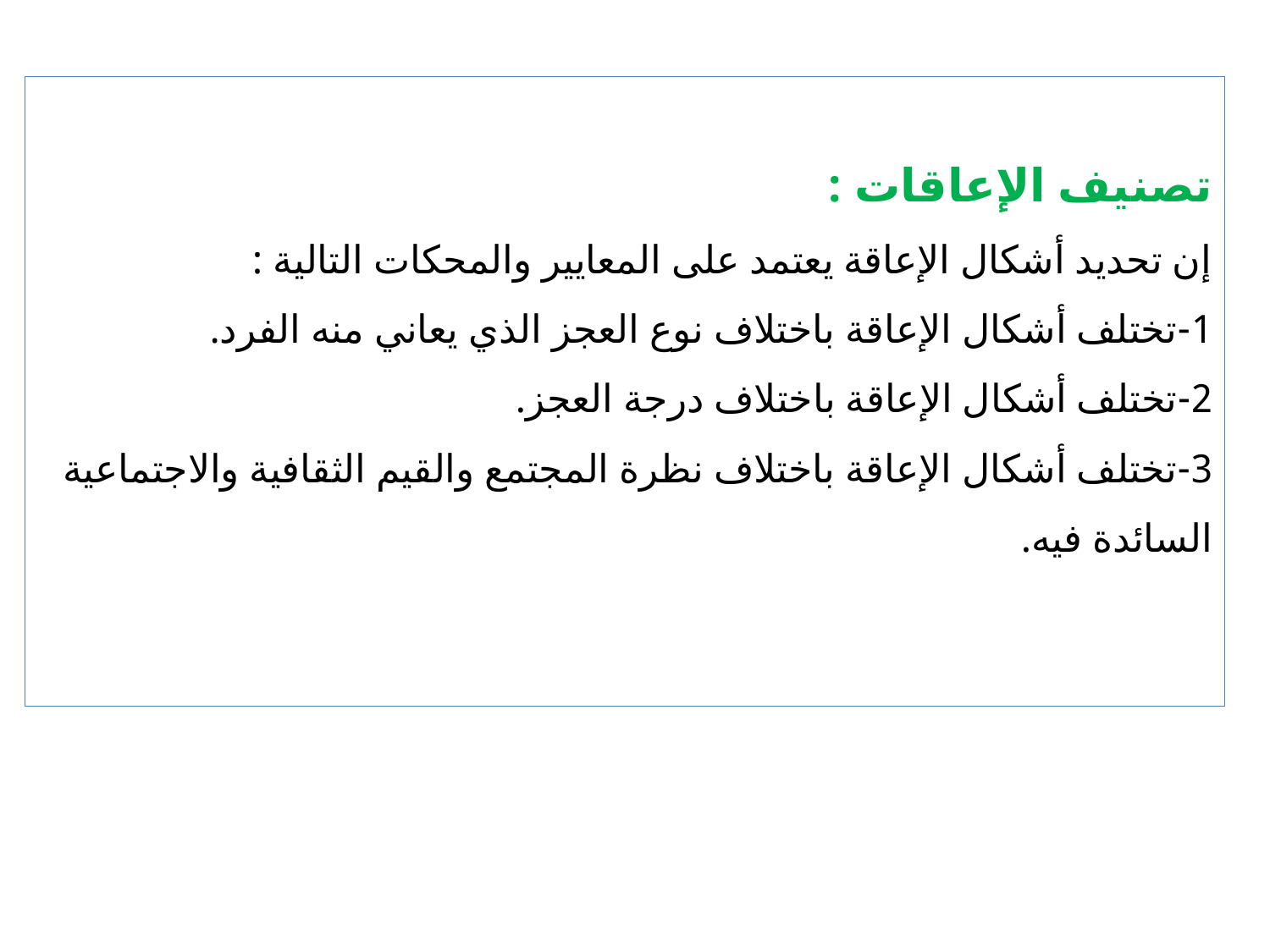

تصنيف الإعاقات :
إن تحديد أشكال الإعاقة يعتمد على المعايير والمحكات التالية :
1-تختلف أشكال الإعاقة باختلاف نوع العجز الذي يعاني منه الفرد.
2-تختلف أشكال الإعاقة باختلاف درجة العجز.
3-تختلف أشكال الإعاقة باختلاف نظرة المجتمع والقيم الثقافية والاجتماعية السائدة فيه.